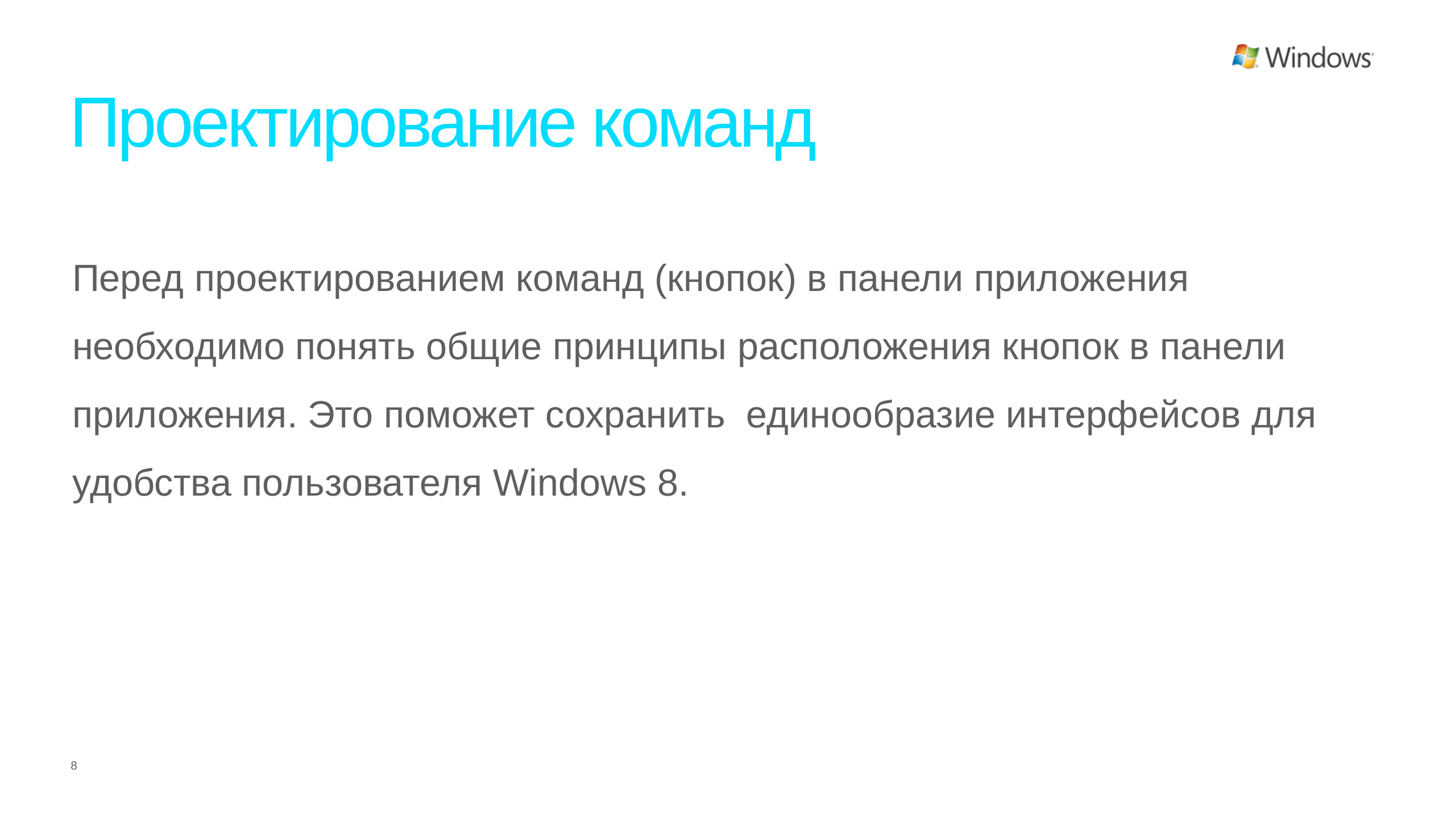

# Проектирование команд
Перед проектированием команд (кнопок) в панели приложения необходимо понять общие принципы расположения кнопок в панели приложения. Это поможет сохранить  единообразие интерфейсов для удобства пользователя Windows 8.